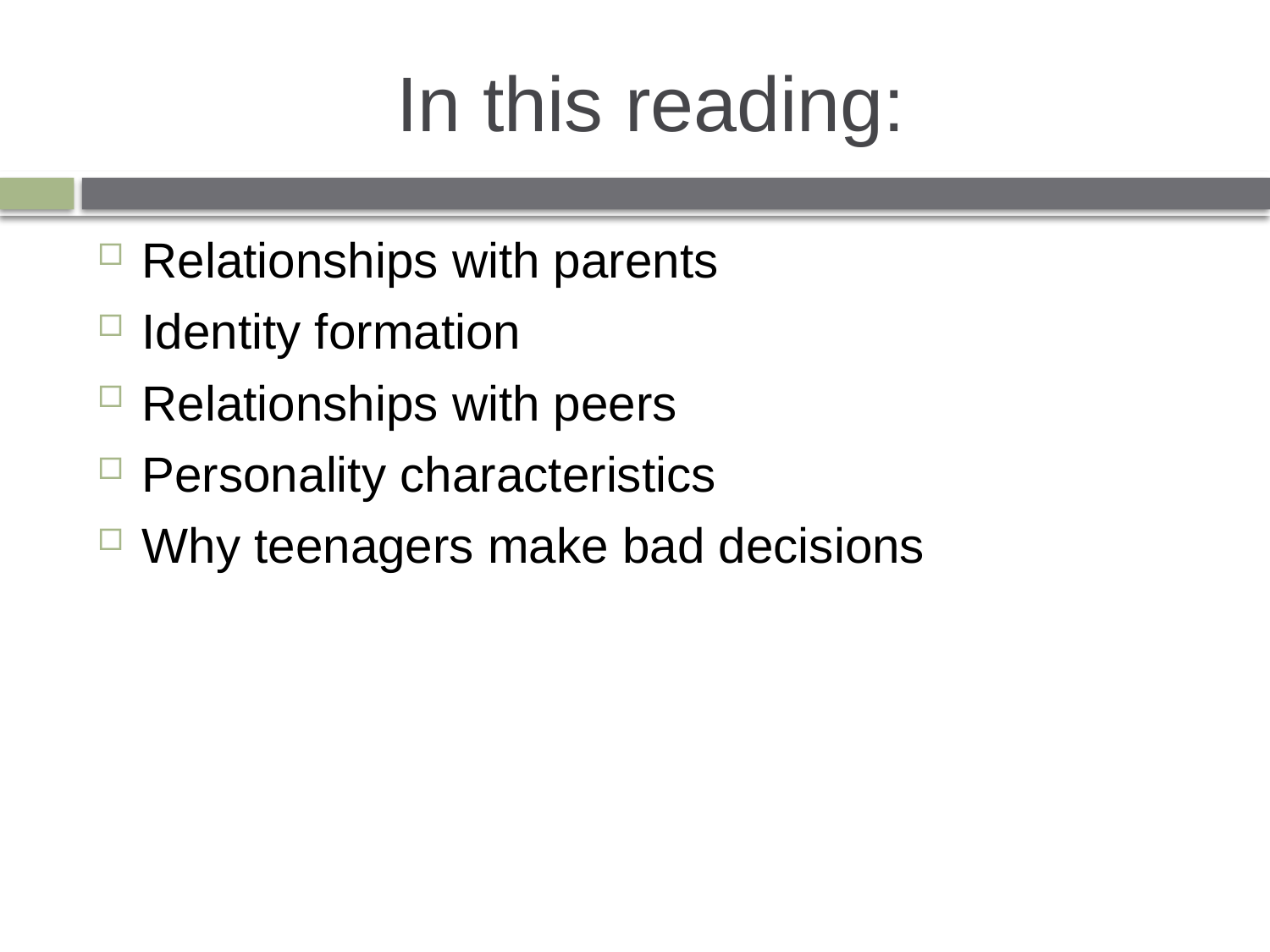

# In this reading:
Relationships with parents
Identity formation
Relationships with peers
Personality characteristics
Why teenagers make bad decisions